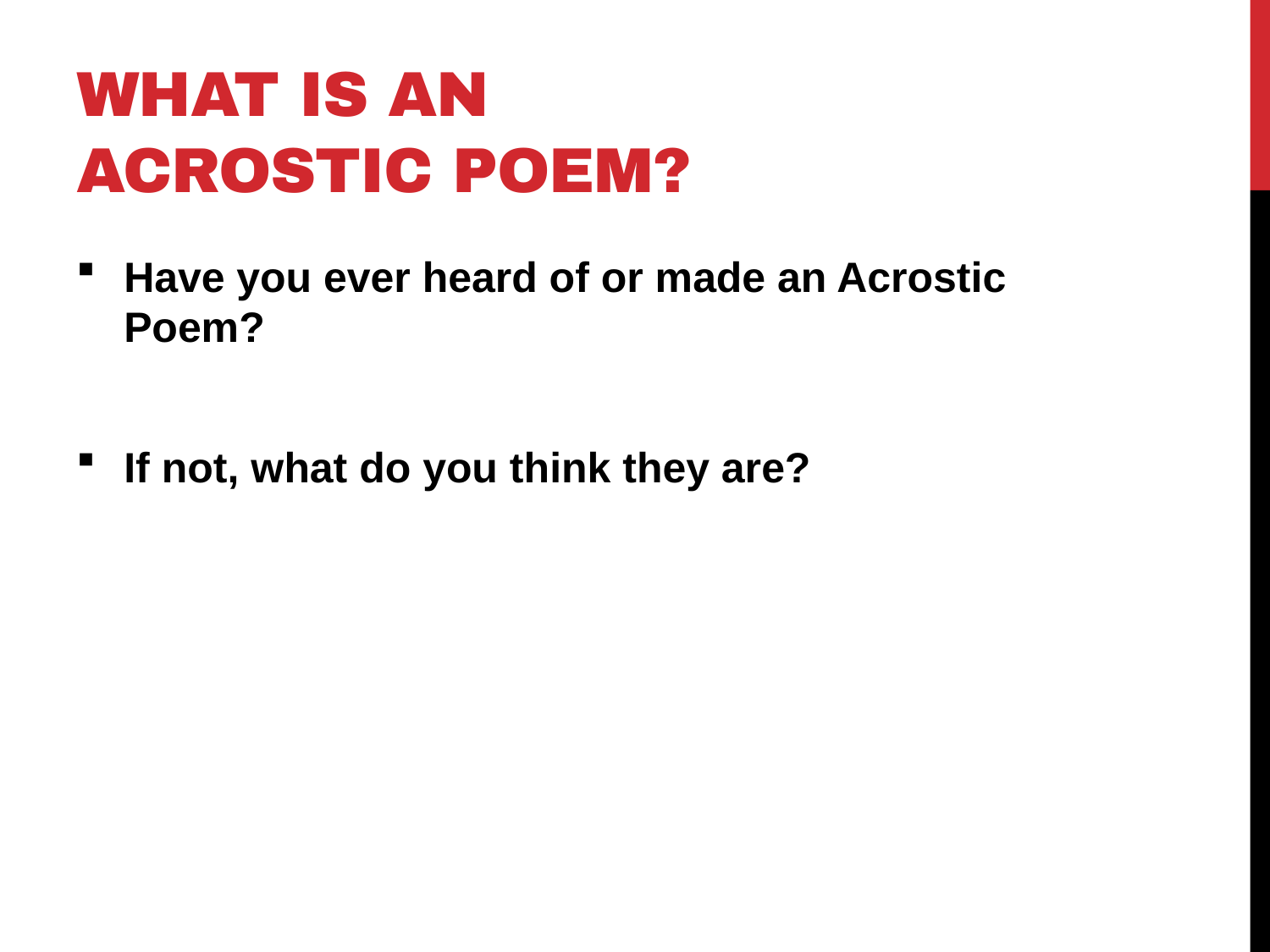

# What is an acrostic poem?
Have you ever heard of or made an Acrostic Poem?

If not, what do you think they are?